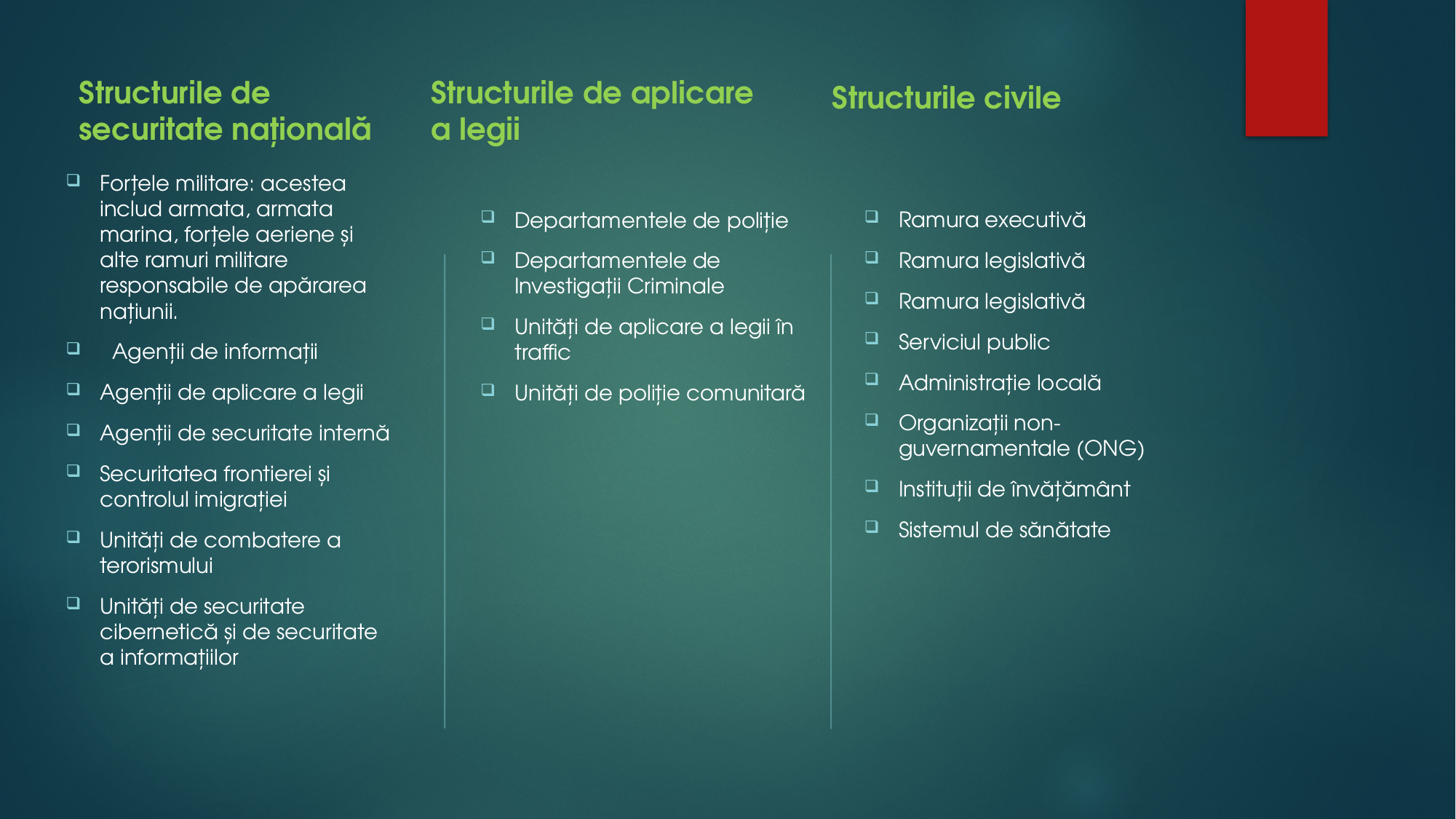

Structurile civile
Structurile de securitate națională
Structurile de aplicare a legii
Forțele militare: acestea includ armata, armata marina, forțele aeriene și alte ramuri militare responsabile de apărarea națiunii.
 Agenții de informații
Agenții de aplicare a legii
Agenții de securitate internă
Securitatea frontierei și controlul imigrației
Unități de combatere a terorismului
Unități de securitate cibernetică și de securitate a informațiilor
Ramura executivă
Ramura legislativă
Ramura legislativă
Serviciul public
Administrație locală
Organizații non-guvernamentale (ONG)
Instituții de învățământ
Sistemul de sănătate
Departamentele de poliție
Departamentele de Investigații Criminale
Unități de aplicare a legii în traffic
Unități de poliție comunitară